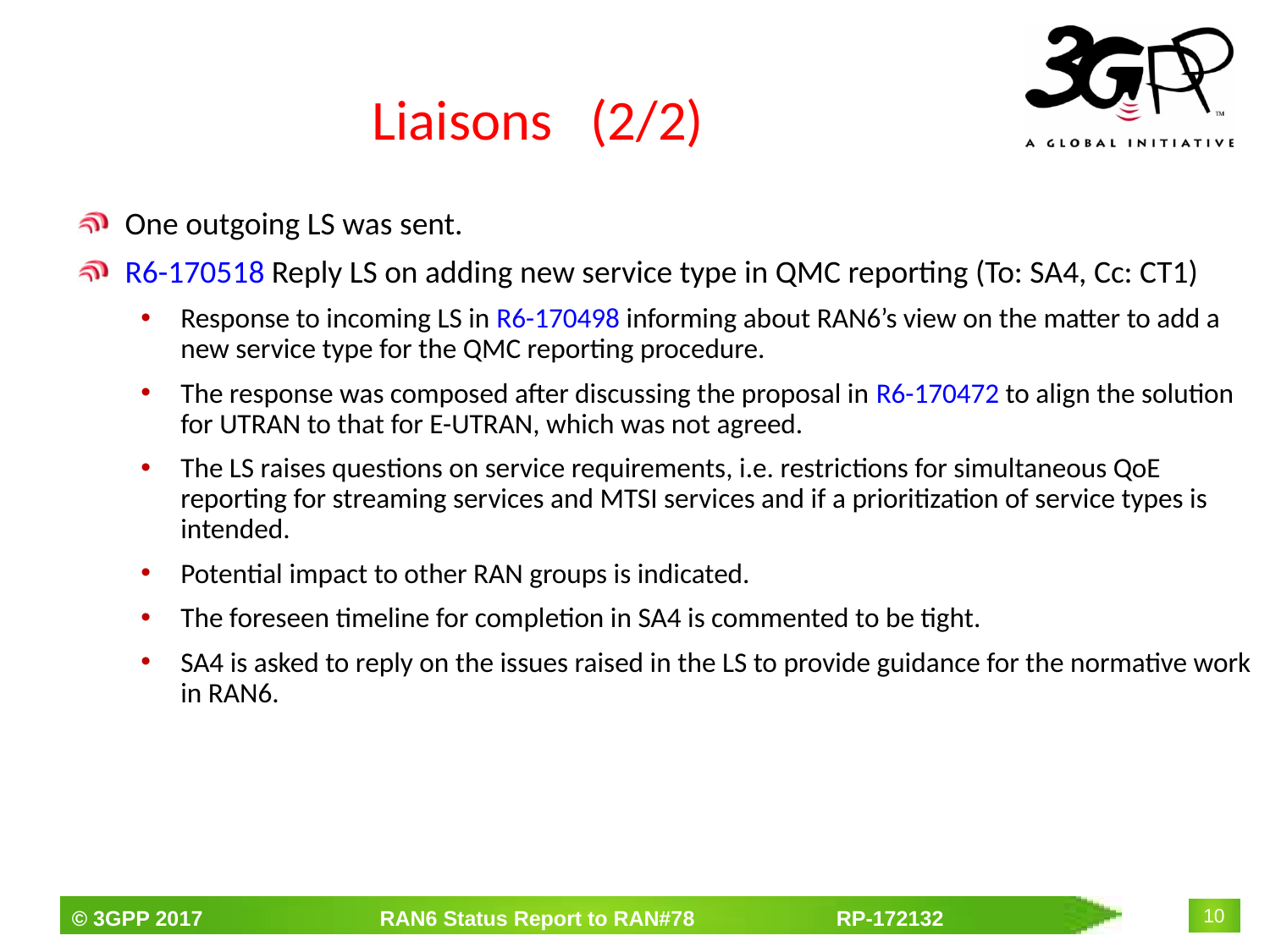

# Liaisons   (2/2)
One outgoing LS was sent.
R6-170518 Reply LS on adding new service type in QMC reporting (To: SA4, Cc: CT1)
Response to incoming LS in R6-170498 informing about RAN6’s view on the matter to add a new service type for the QMC reporting procedure.
The response was composed after discussing the proposal in R6-170472 to align the solution for UTRAN to that for E-UTRAN, which was not agreed.
The LS raises questions on service requirements, i.e. restrictions for simultaneous QoE reporting for streaming services and MTSI services and if a prioritization of service types is intended.
Potential impact to other RAN groups is indicated.
The foreseen timeline for completion in SA4 is commented to be tight.
SA4 is asked to reply on the issues raised in the LS to provide guidance for the normative work in RAN6.